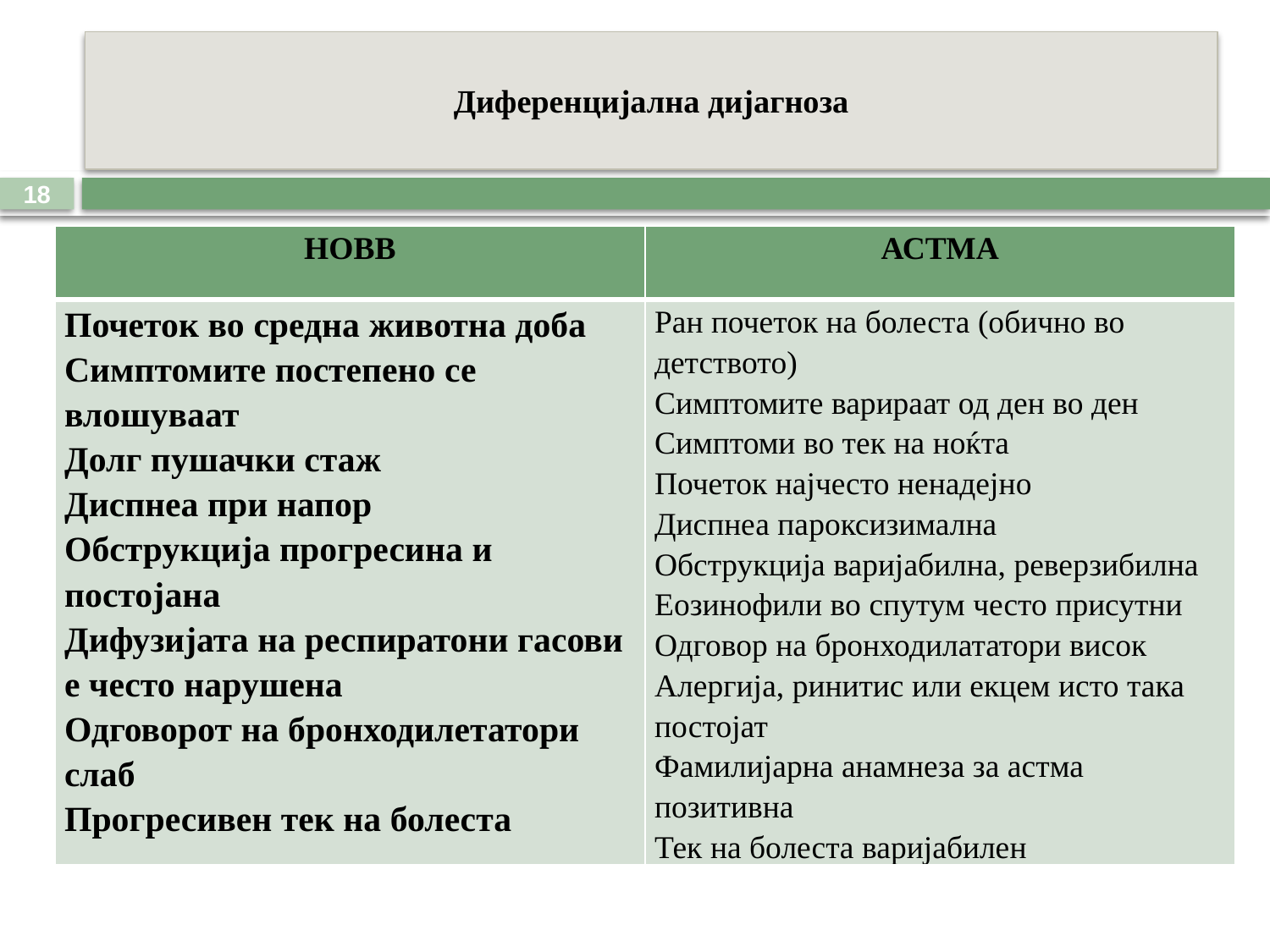

# Диференцијална дијагноза
18
| НОВВ | АСТМА |
| --- | --- |
| Почеток во средна животна доба Симптомите постепено се влошуваат Долг пушачки стаж Диспнеа при напор Обструкција прогресина и постојана Дифузијата на респиратони гасови е често нарушена Одговорот на бронходилетатори слаб Прогресивен тек на болеста | Ран почеток на болеста (обично во детството) Симптомите варираат од ден во ден Симптоми во тек на ноќта Почеток најчесто ненадејно Диспнеа пароксизимална Обструкција варијабилна, реверзибилна Еозинофили во спутум често присутни Одговор на бронходилататори висок Алергија, ринитис или екцем исто така постојат Фамилијарна анамнеза за астма позитивна Тек на болеста варијабилен |